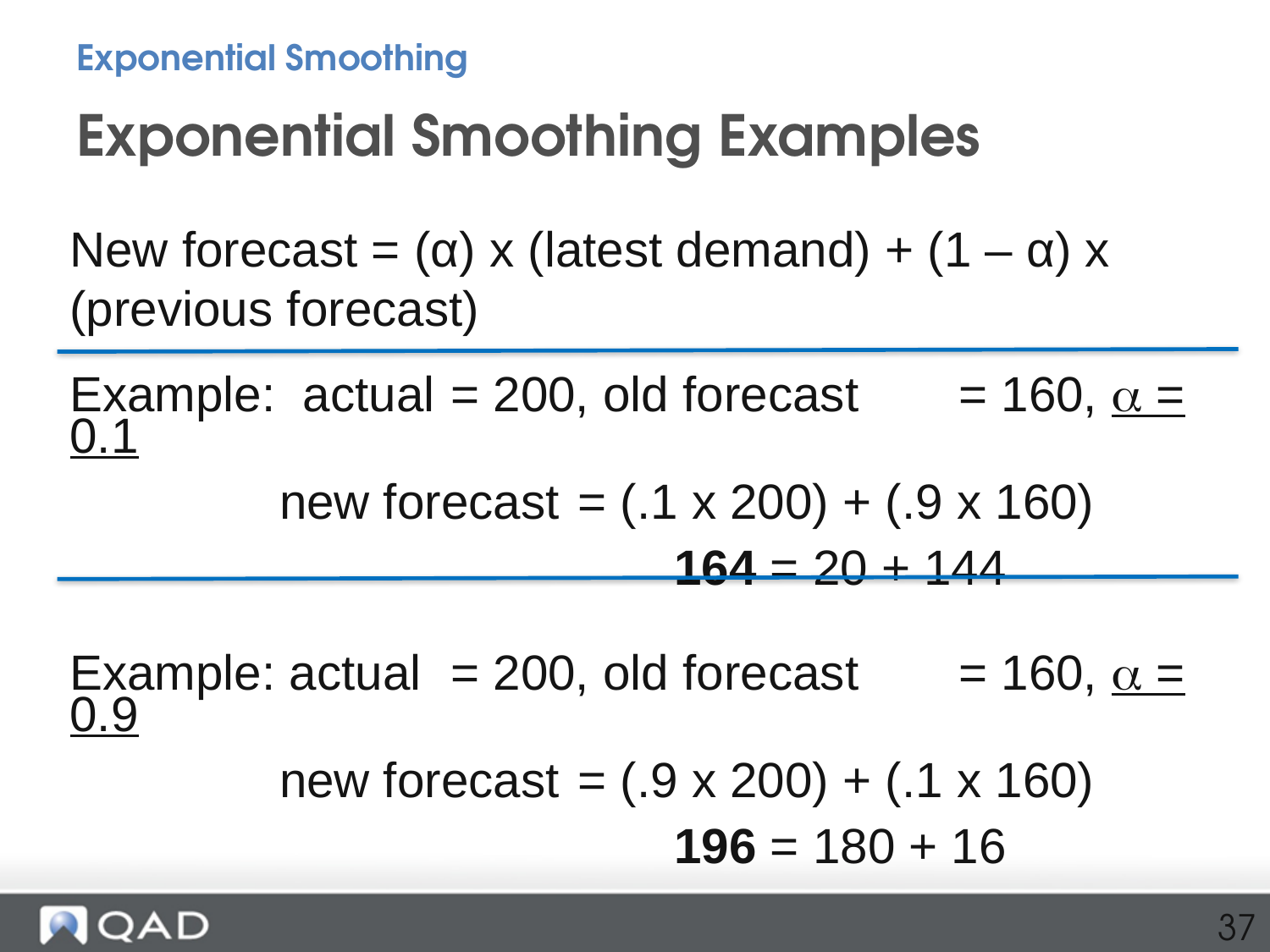

Exponential Smoothing
# Exponential Smoothing Examples
New forecast = (α) x (latest demand) + (1 – α) x (previous forecast)
Example:  actual	= 200, old forecast	= 160, α = 0.1
	      new forecast	= (.1 x 200) + (.9 x 160)
				       164 = 20 + 144
Example: actual	= 200, old forecast	= 160, α = 0.9
	      new forecast	= (.9 x 200) + (.1 x 160)
				       196 = 180 + 16

37